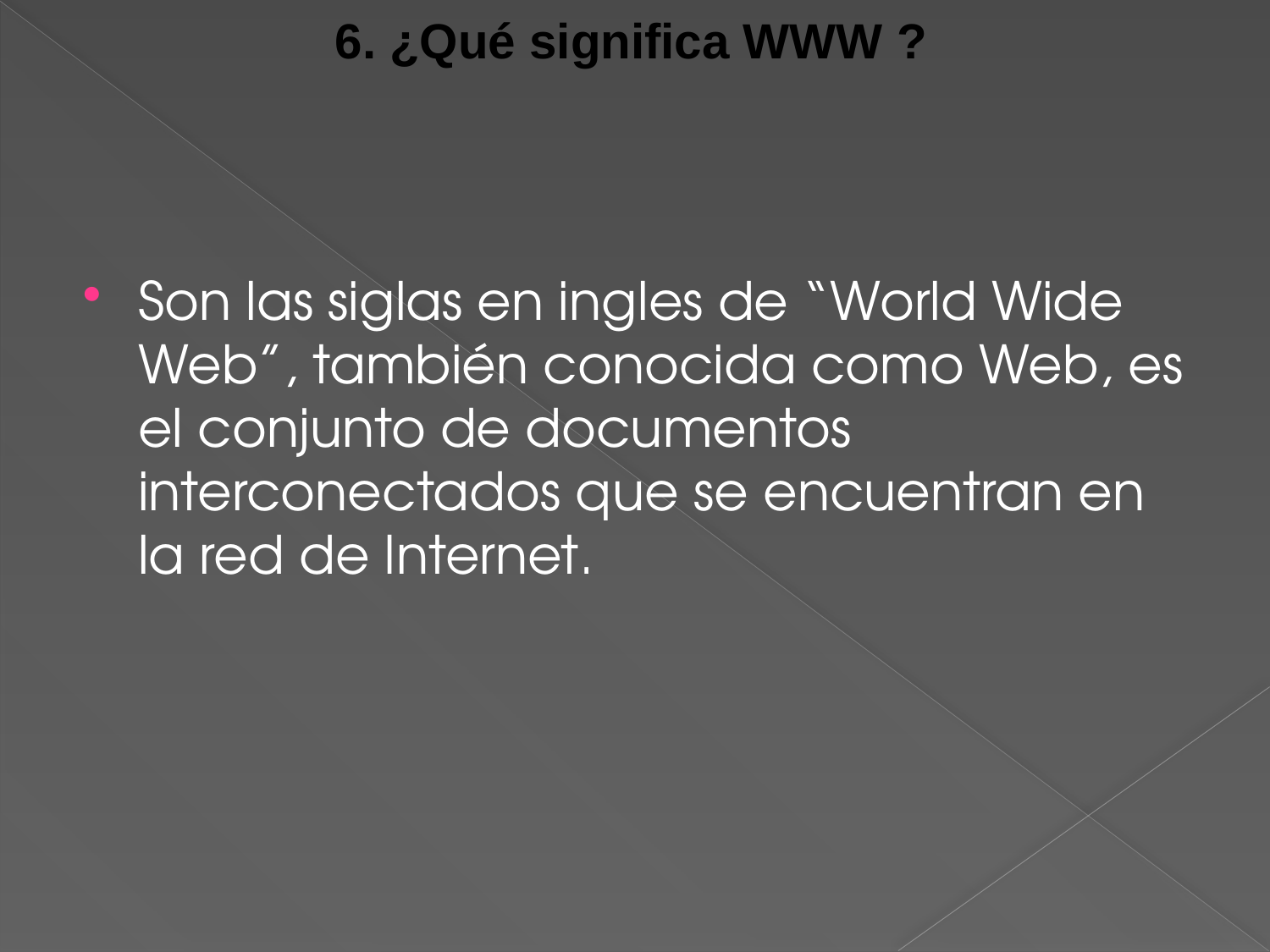

# 6. ¿Qué significa WWW ?
Son las siglas en ingles de “World Wide Web”, también conocida como Web, es el conjunto de documentos interconectados que se encuentran en la red de Internet.